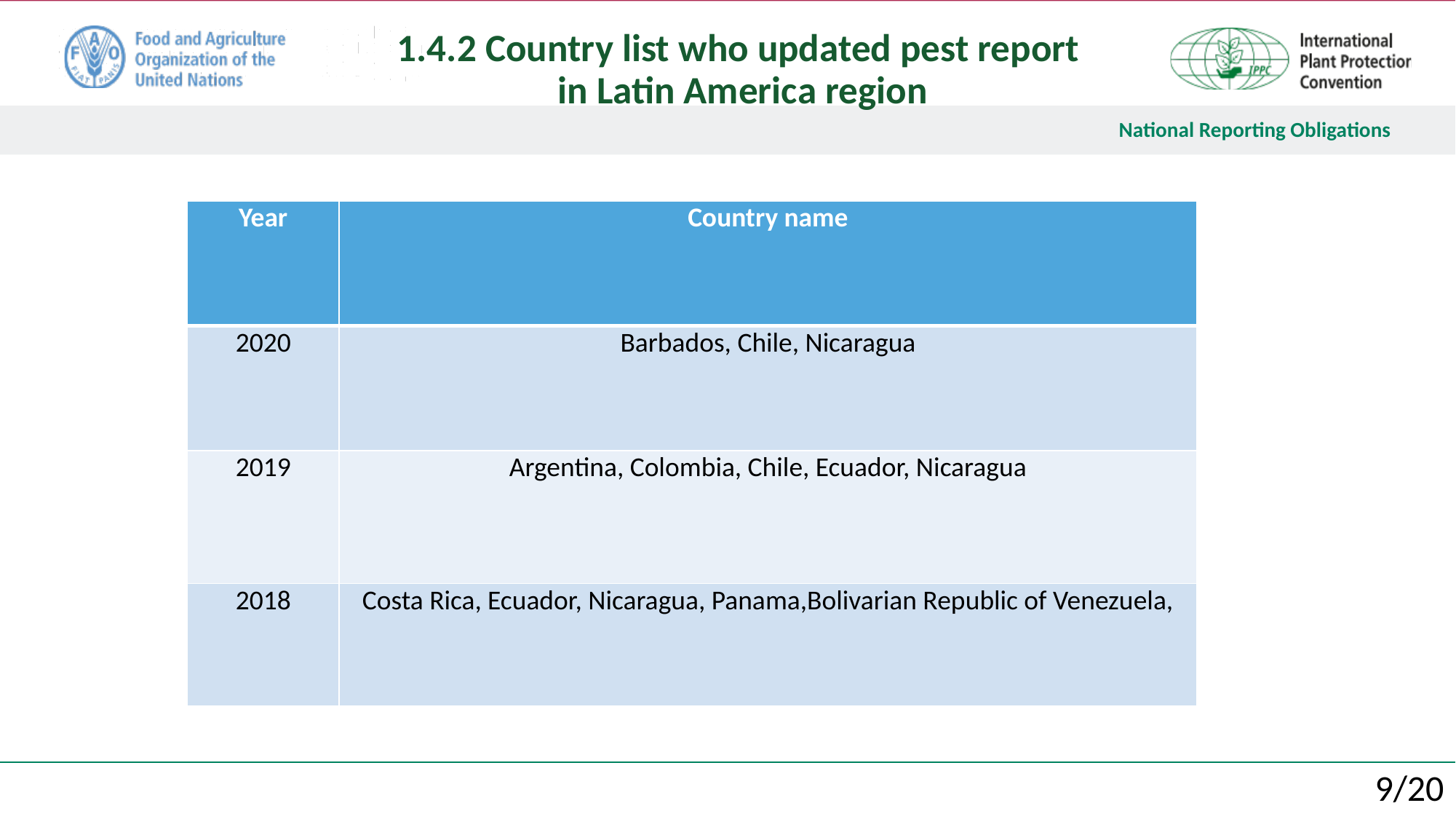

1.4.2 Country list who updated pest report
in Latin America region
| Year | Country name |
| --- | --- |
| 2020 | Barbados, Chile, Nicaragua |
| 2019 | Argentina, Colombia, Chile, Ecuador, Nicaragua |
| 2018 | Costa Rica, Ecuador, Nicaragua, Panama,Bolivarian Republic of Venezuela, |
9/20